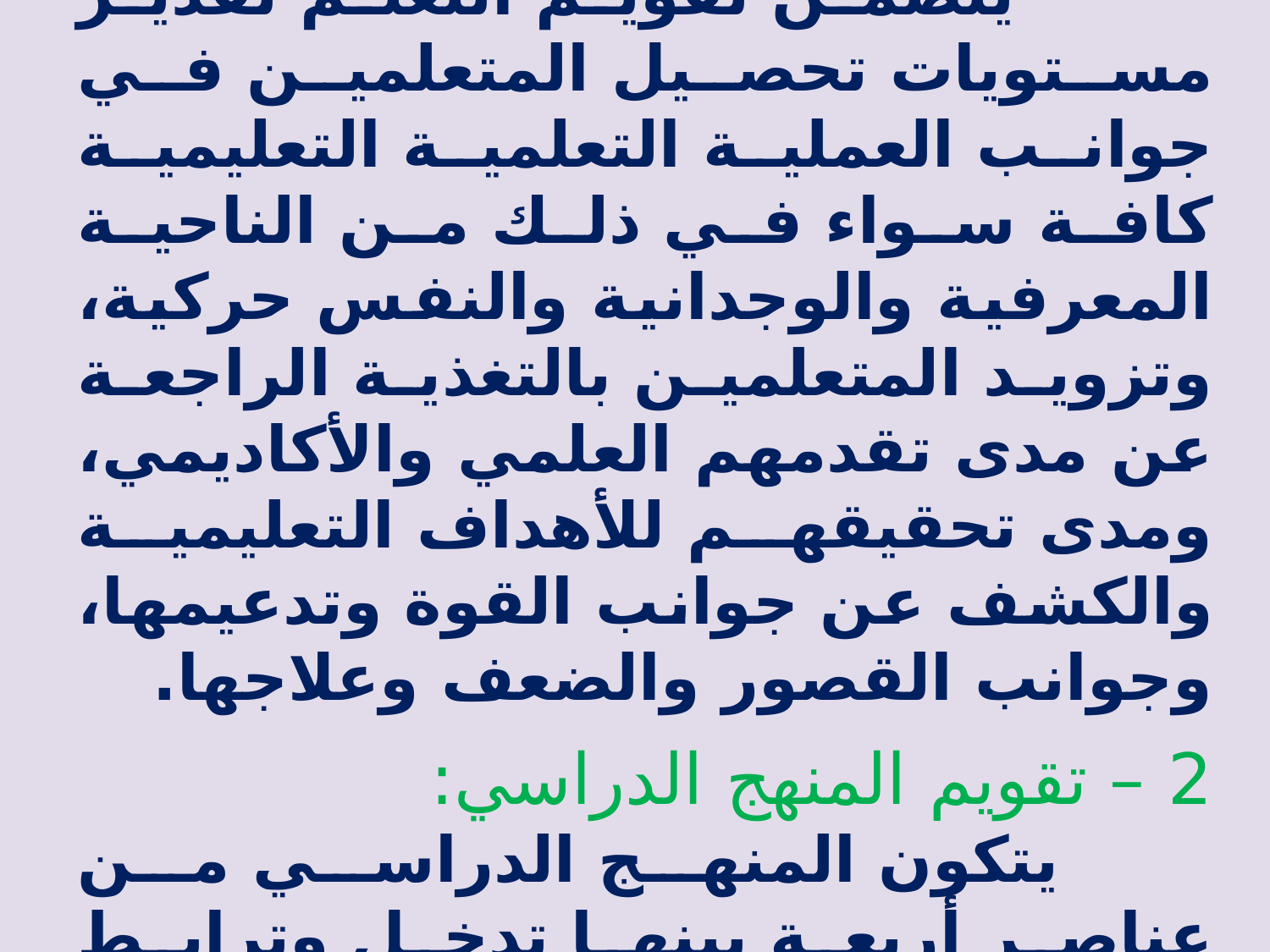

مجالات التقويم في التربية الإسلامية:
ا – تقويم التعلم:
         يتضمن تقويم التعلم تقدير مستويات تحصيل المتعلمين في جوانب العملية التعلمية التعليمية كافة سواء في ذلك من الناحية المعرفية والوجدانية والنفس حركية، وتزويد المتعلمين بالتغذية الراجعة عن مدى تقدمهم العلمي والأكاديمي، ومدى تحقيقهم للأهداف التعليمية والكشف عن جوانب القوة وتدعيمها، وجوانب القصور والضعف وعلاجها.
2 – تقويم المنهج الدراسي:
       يتكون المنهج الدراسي من عناصر أربعة بينها تدخل وترابط بحيث يؤثر كل عنصر منها في العناصر الأخرى.